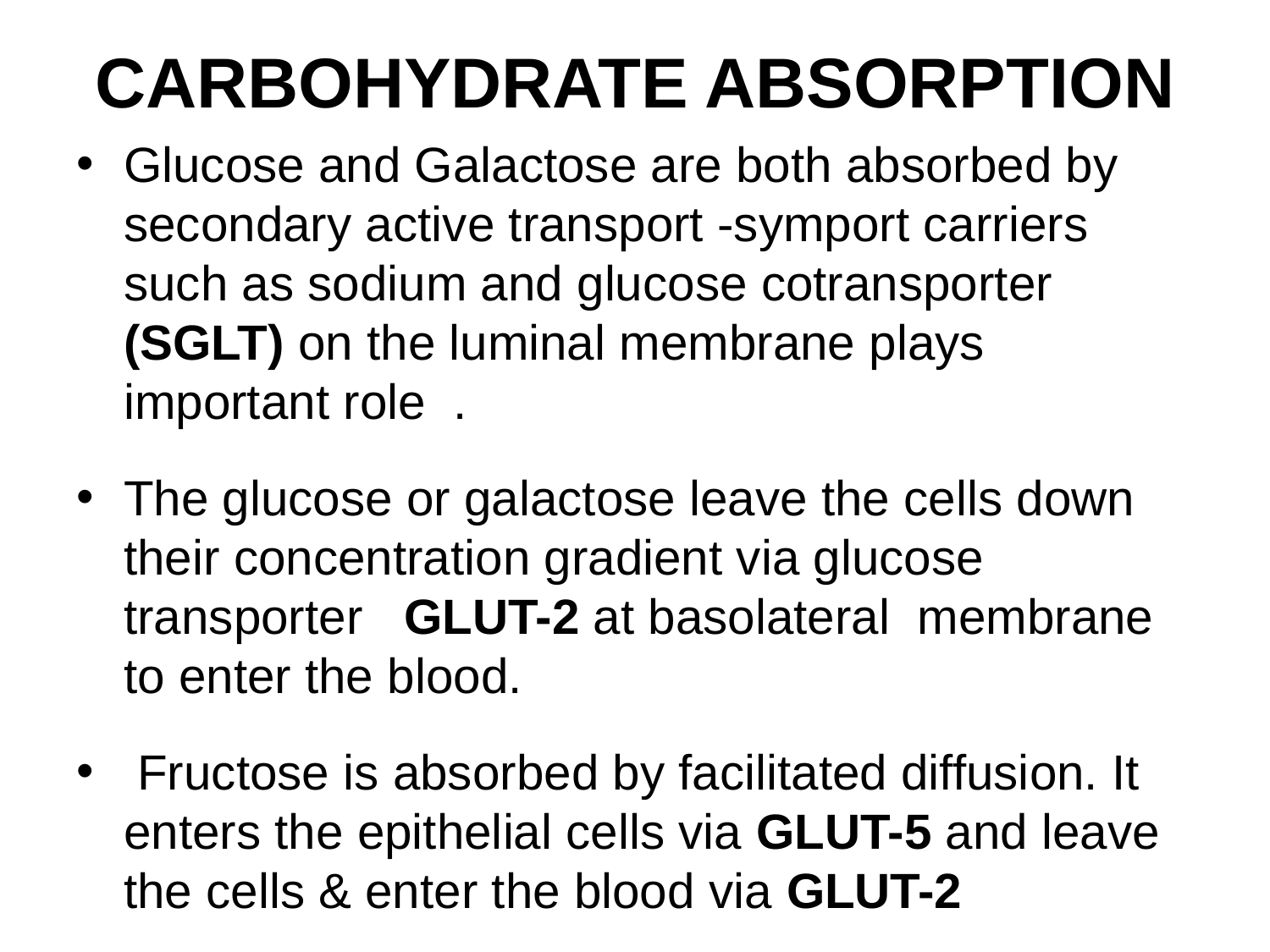

# Carbohydrate Absorption
Glucose and Galactose are both absorbed by secondary active transport -symport carriers such as sodium and glucose cotransporter (SGLT) on the luminal membrane plays important role  .

The glucose or galactose leave the cells down their concentration gradient via glucose transporter   GLUT-2 at basolateral  membrane to enter the blood.

 Fructose is absorbed by facilitated diffusion. It enters the epithelial cells via GLUT-5 and leave the cells & enter the blood via GLUT-2